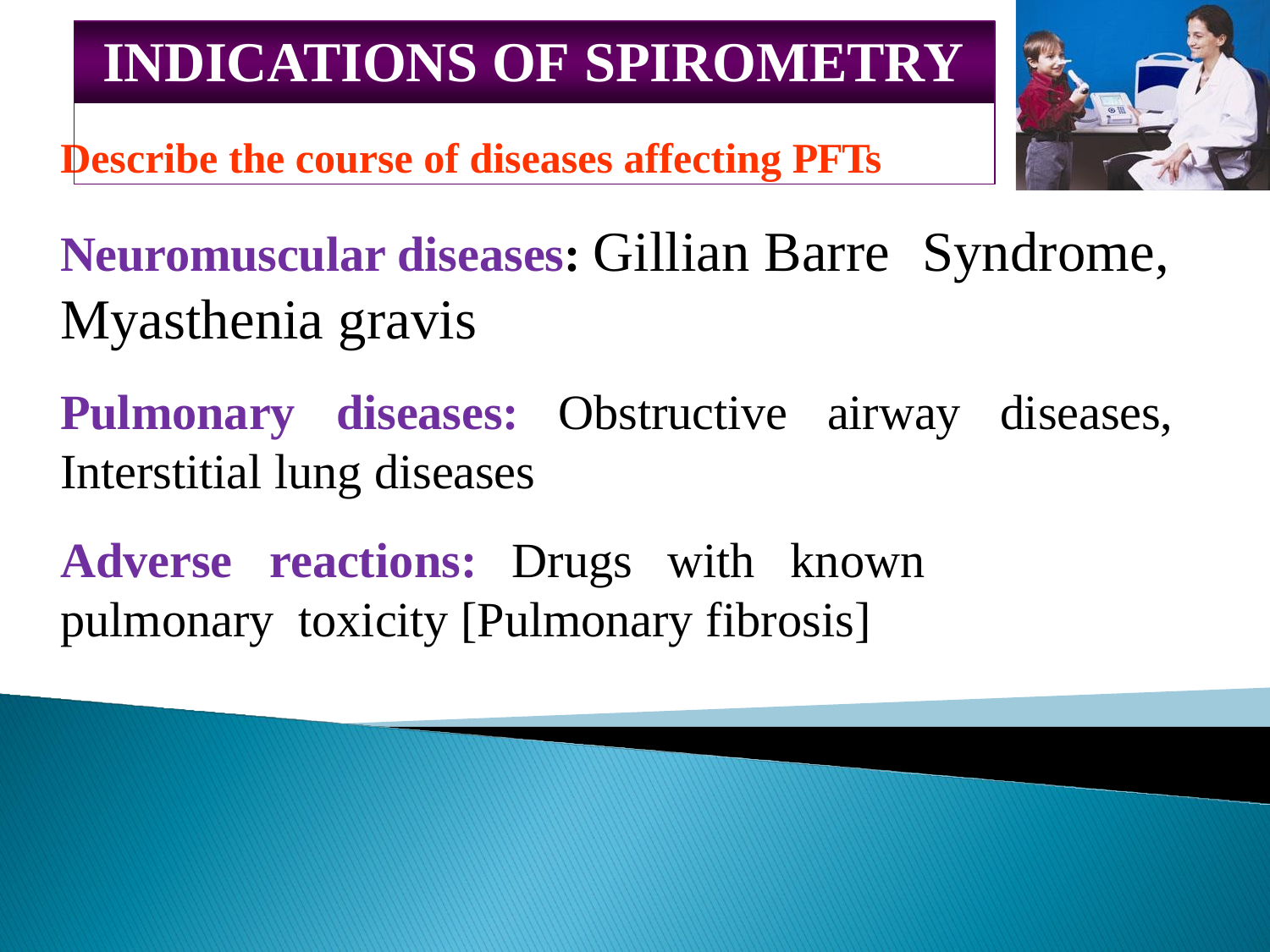

# INDICATIONS OF SPIROMETRY
Describe the course of diseases affecting PFTs
Neuromuscular diseases: Gillian Barre  Syndrome,
Myasthenia gravis
Pulmonary	diseases:	Obstructive	airway	diseases,
Interstitial lung diseases
Adverse	reactions:	Drugs	with	known	pulmonary  toxicity [Pulmonary fibrosis]